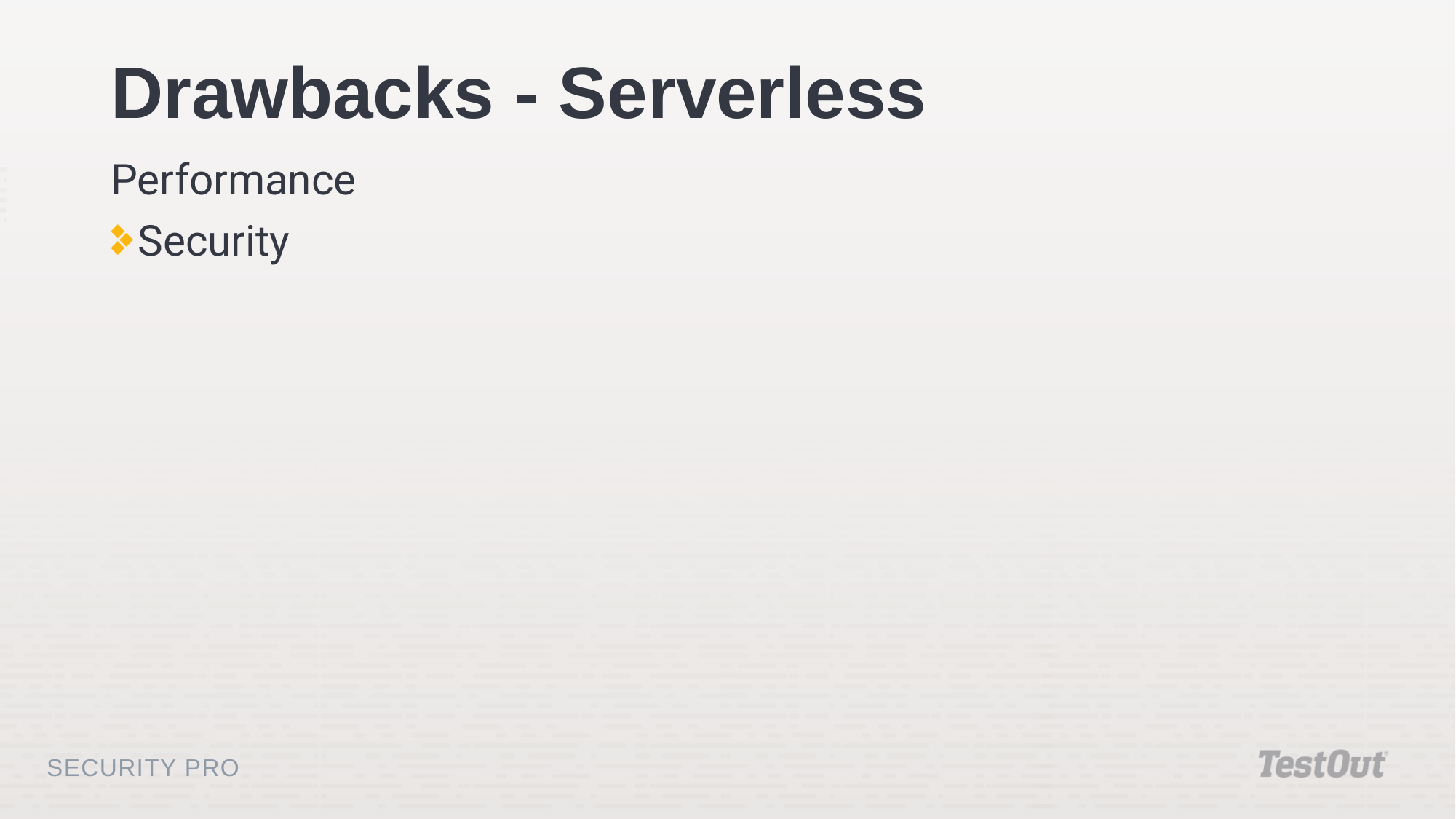

# Drawbacks - Serverless
Performance
Security
Security Pro